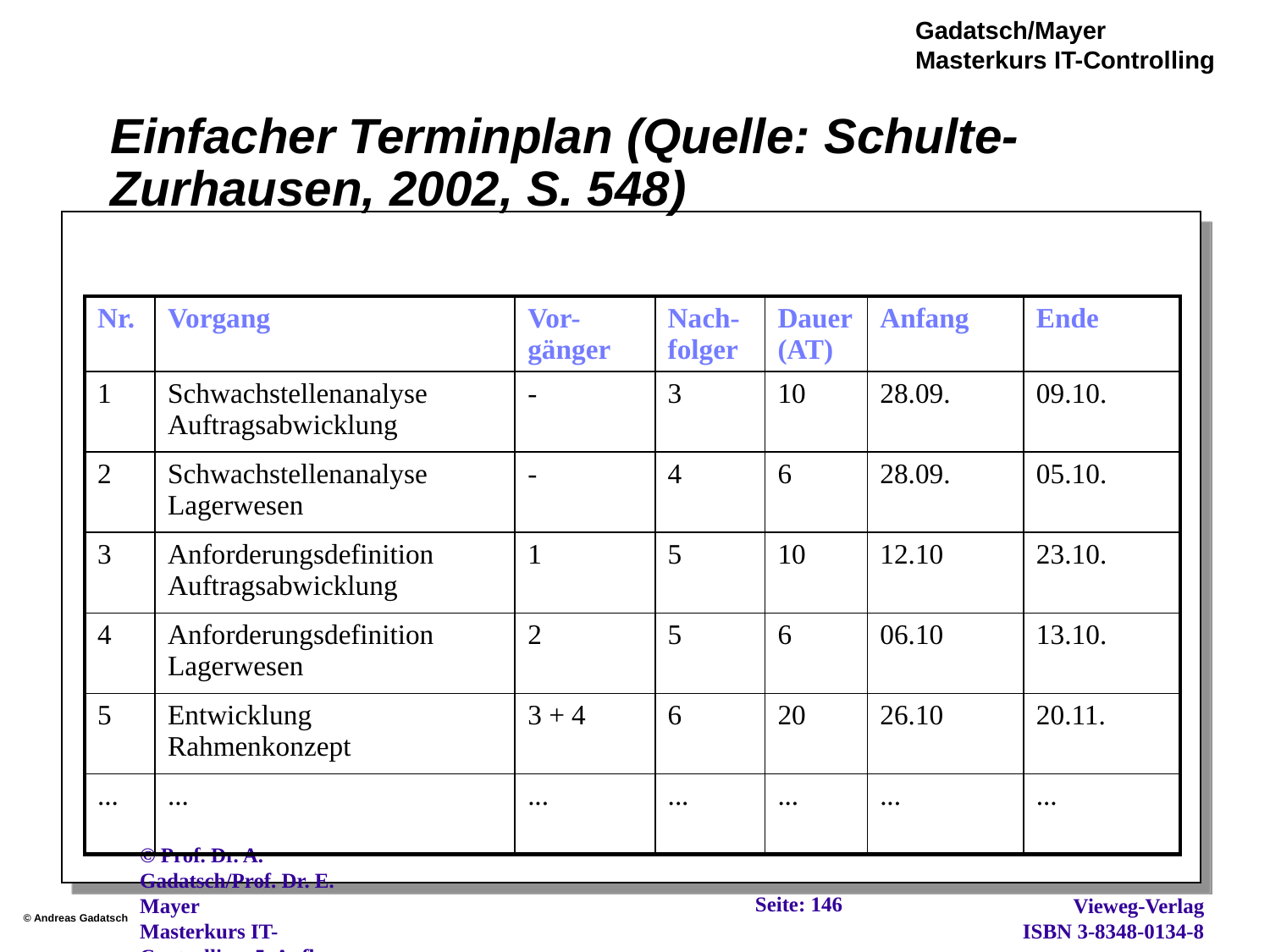

# Einfacher Terminplan (Quelle: Schulte-Zurhausen, 2002, S. 548)
| Nr. | Vorgang | Vor-gänger | Nach-folger | Dauer (AT) | Anfang | Ende |
| --- | --- | --- | --- | --- | --- | --- |
| 1 | Schwachstellenanalyse Auftragsabwicklung | - | 3 | 10 | 28.09. | 09.10. |
| 2 | Schwachstellenanalyse Lagerwesen | - | 4 | 6 | 28.09. | 05.10. |
| 3 | Anforderungsdefinition Auftragsabwicklung | 1 | 5 | 10 | 12.10 | 23.10. |
| 4 | Anforderungsdefinition Lagerwesen | 2 | 5 | 6 | 06.10 | 13.10. |
| 5 | Entwicklung Rahmenkonzept | 3 + 4 | 6 | 20 | 26.10 | 20.11. |
| ... | ... | ... | ... | ... | ... | ... |

Seite: 146

© Prof. Dr. A. Gadatsch/Prof. Dr. E. Mayer
Masterkurs IT-Controlling, 5. Aufl., Wiesbaden, 2012